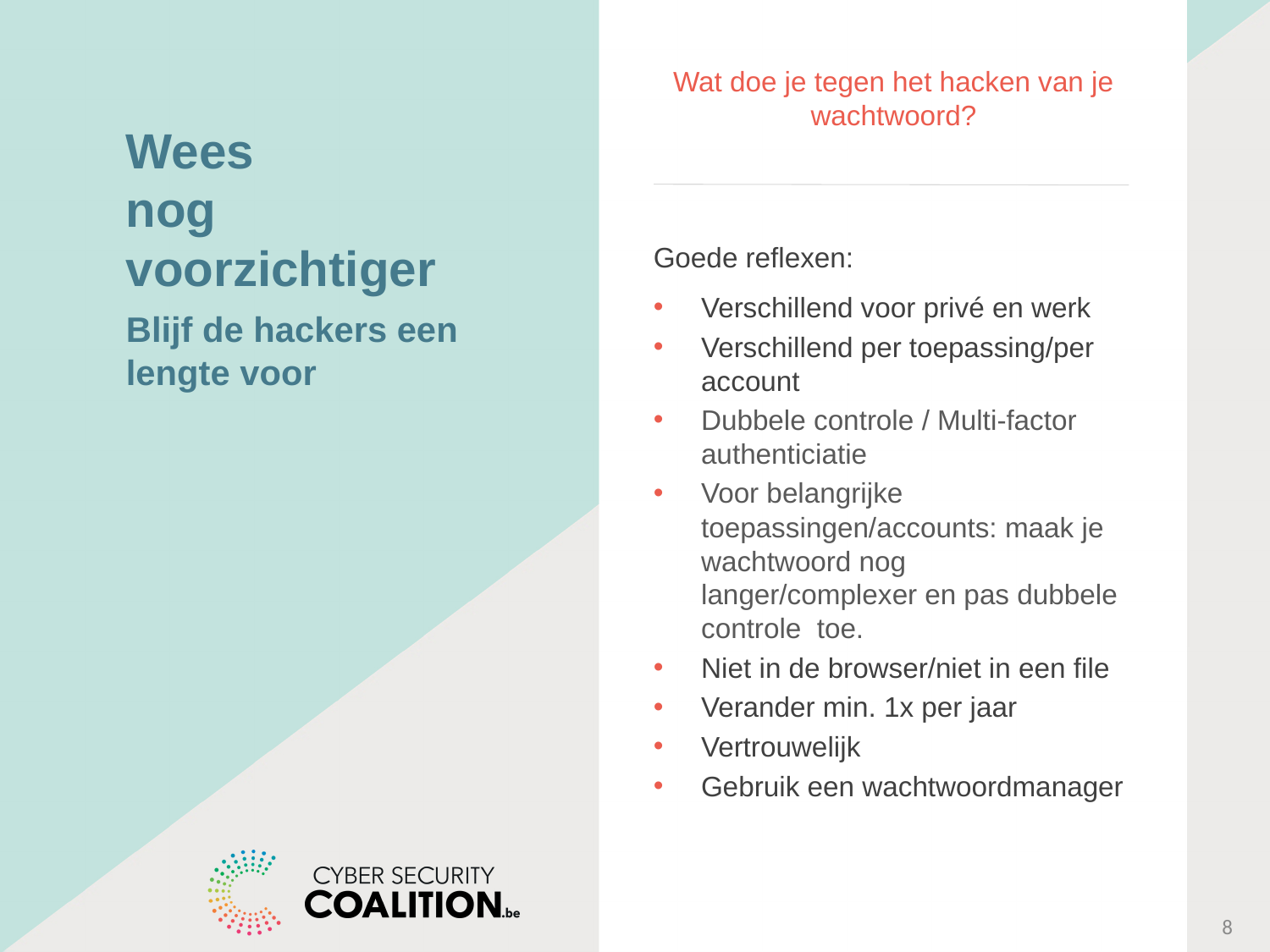

# Wat doe je tegen het hacken van je wachtwoord?
Wees
nog voorzichtiger
Blijf de hackers een lengte voor
Goede reflexen:
Verschillend voor privé en werk
Verschillend per toepassing/per account
Dubbele controle / Multi-factor authenticiatie
Voor belangrijke toepassingen/accounts: maak je wachtwoord nog langer/complexer en pas dubbele controle  toe.
Niet in de browser/niet in een file
Verander min. 1x per jaar
Vertrouwelijk
Gebruik een wachtwoordmanager

8